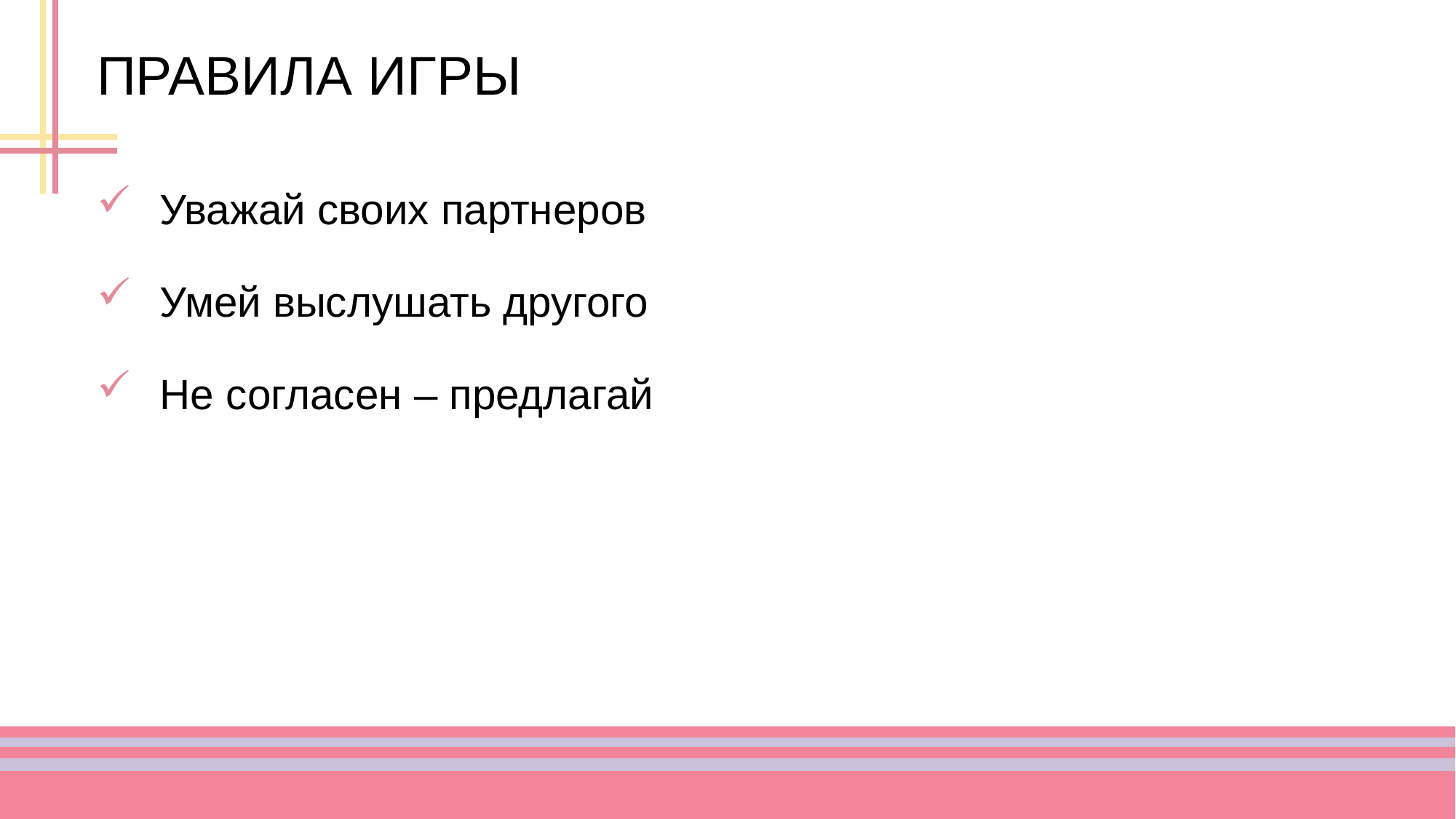

# ПРАВИЛА ИГРЫ
Уважай своих партнеров
Умей выслушать другого
Не согласен – предлагай

3